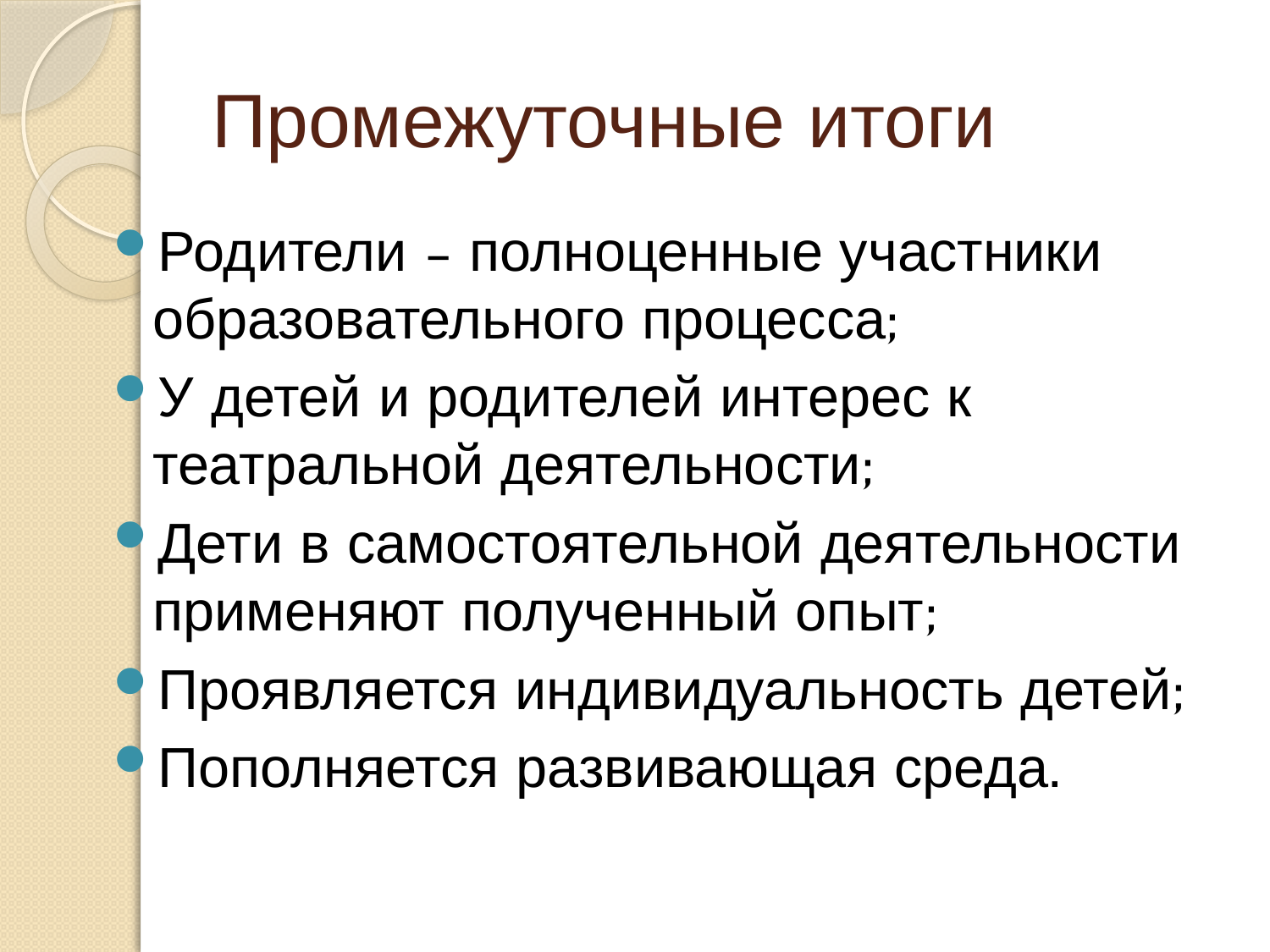

# Промежуточные итоги
Родители – полноценные участники образовательного процесса;
У детей и родителей интерес к театральной деятельности;
Дети в самостоятельной деятельности применяют полученный опыт;
Проявляется индивидуальность детей;
Пополняется развивающая среда.